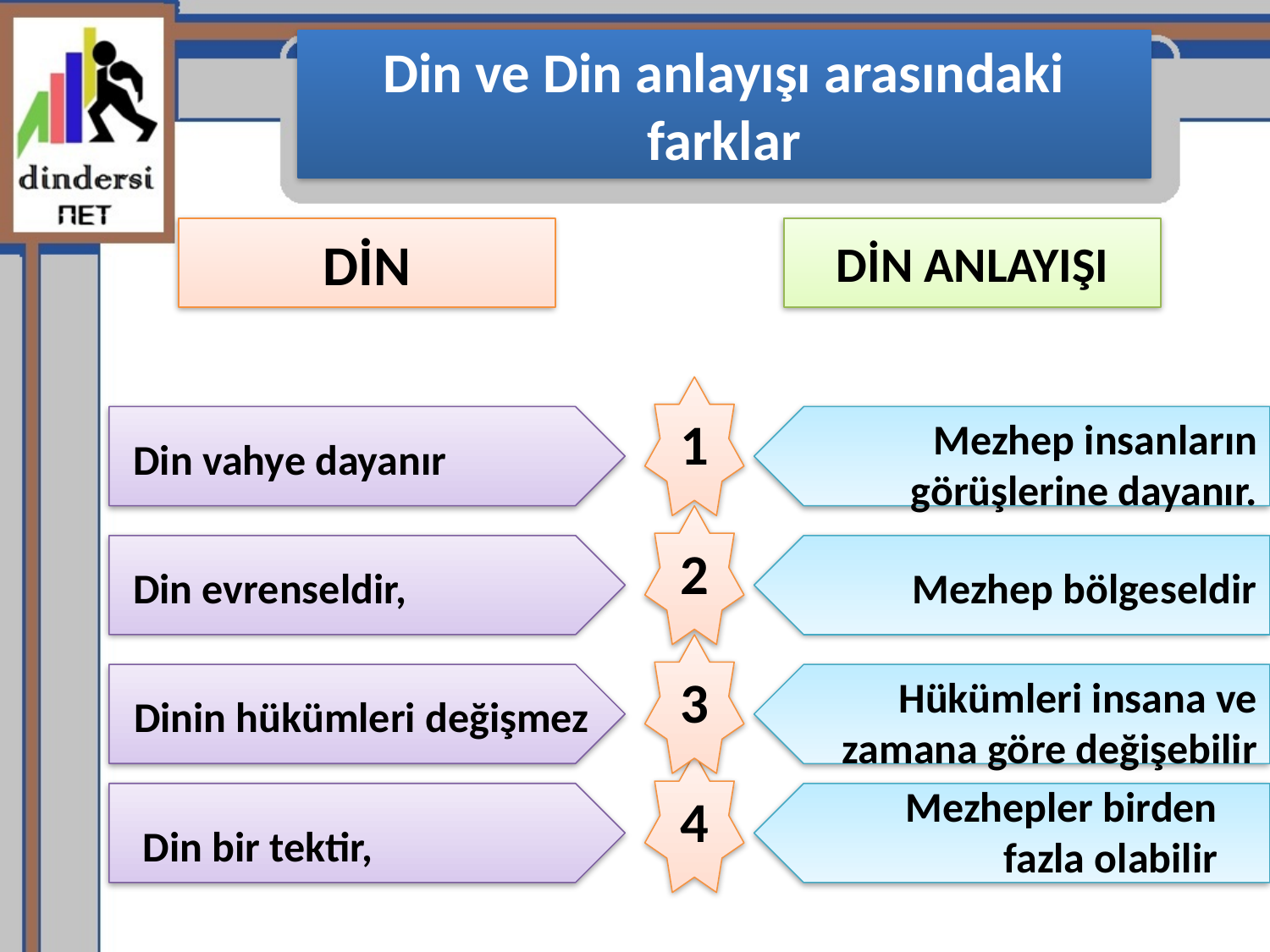

# Din ve Din anlayışı arasındaki farklar
DİN
DİN ANLAYIŞI
1

Mezhep insanların görüşlerine dayanır.

Din vahye dayanır
2

Din evrenseldir,
Mezhep bölgeseldir
3

Hükümleri insana ve zamana göre değişebilir

Dinin hükümleri değişmez
4
Mezhepler birden fazla olabilir

Din bir tektir,